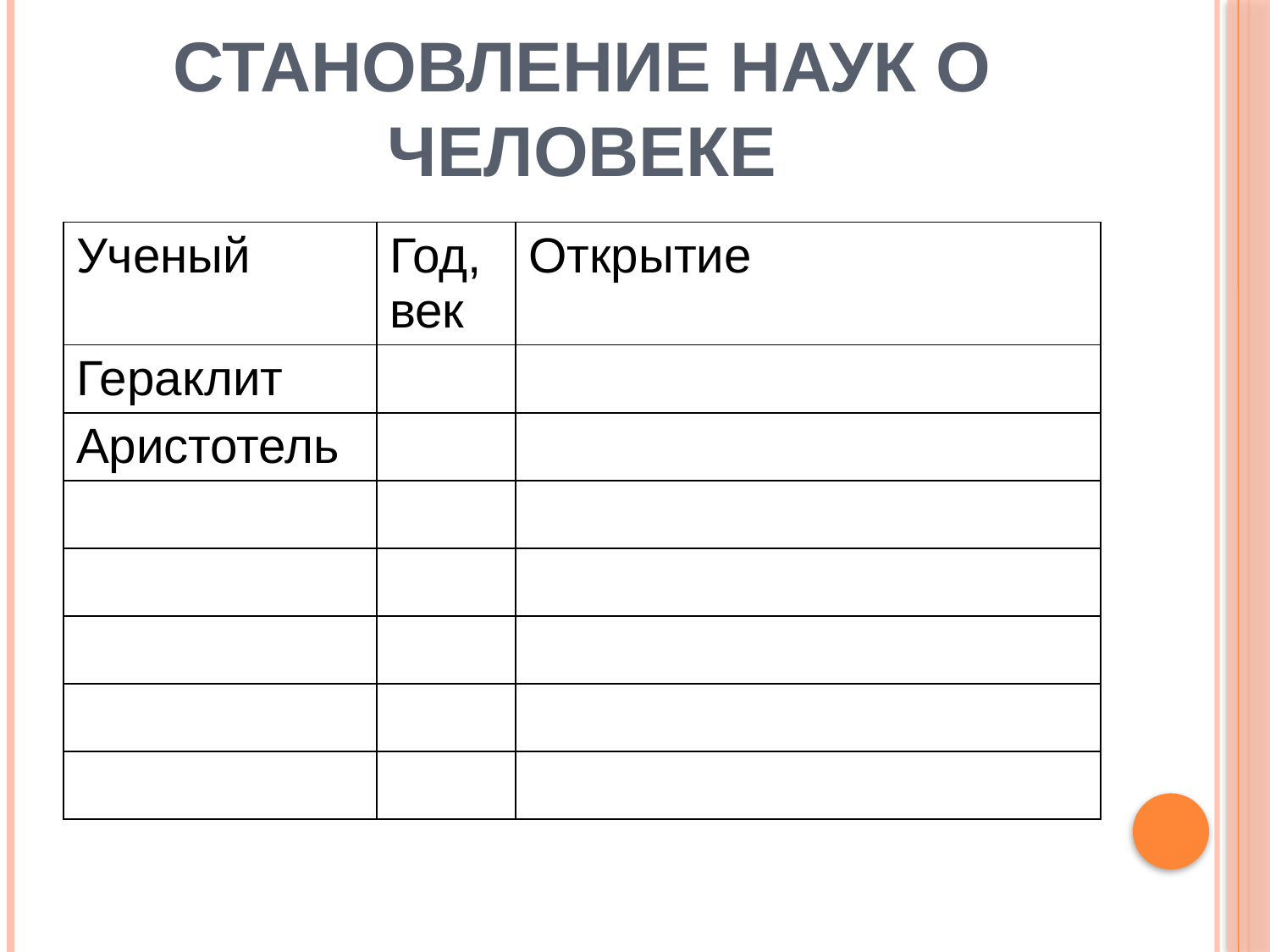

# Становление наук о человеке
| Ученый | Год, век | Открытие |
| --- | --- | --- |
| Гераклит |  |  |
| Аристотель |  |  |
|  |  |  |
|  |  |  |
|  |  |  |
|  |  |  |
|  |  |  |